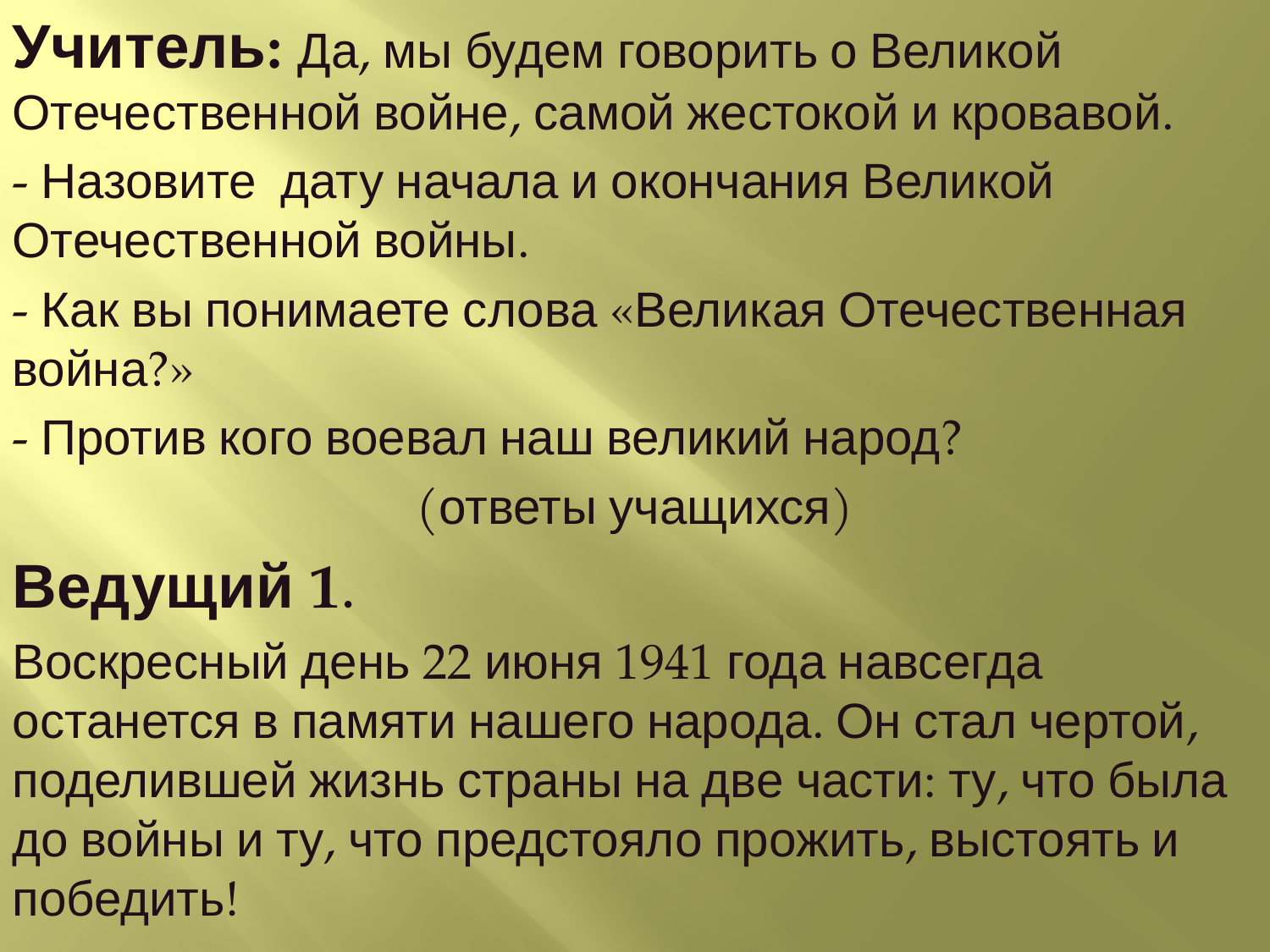

Учитель: Да, мы будем говорить о Великой Отечественной войне, самой жестокой и кровавой.
- Назовите  дату начала и окончания Великой Отечественной войны.
- Как вы понимаете слова «Великая Отечественная война?»
- Против кого воевал наш великий народ?
(ответы учащихся)
Ведущий 1.
Воскресный день 22 июня 1941 года навсегда останется в памяти нашего народа. Он стал чертой, поделившей жизнь страны на две части: ту, что была до войны и ту, что предстояло прожить, выстоять и победить!

#